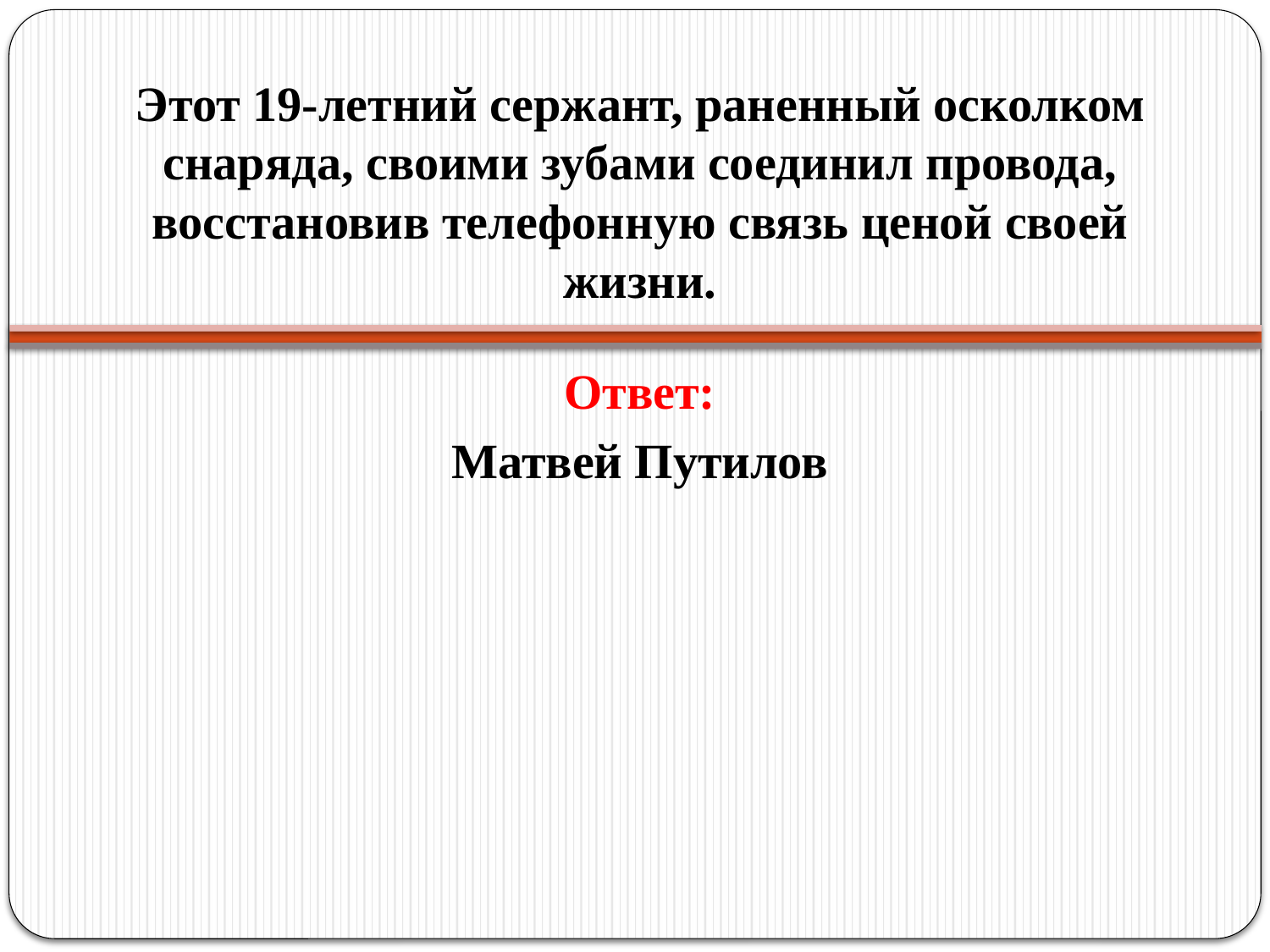

# Этот 19-летний сержант, раненный осколком снаряда, своими зубами соединил провода, восстановив телефонную связь ценой своей жизни.
Ответ:
Матвей Путилов